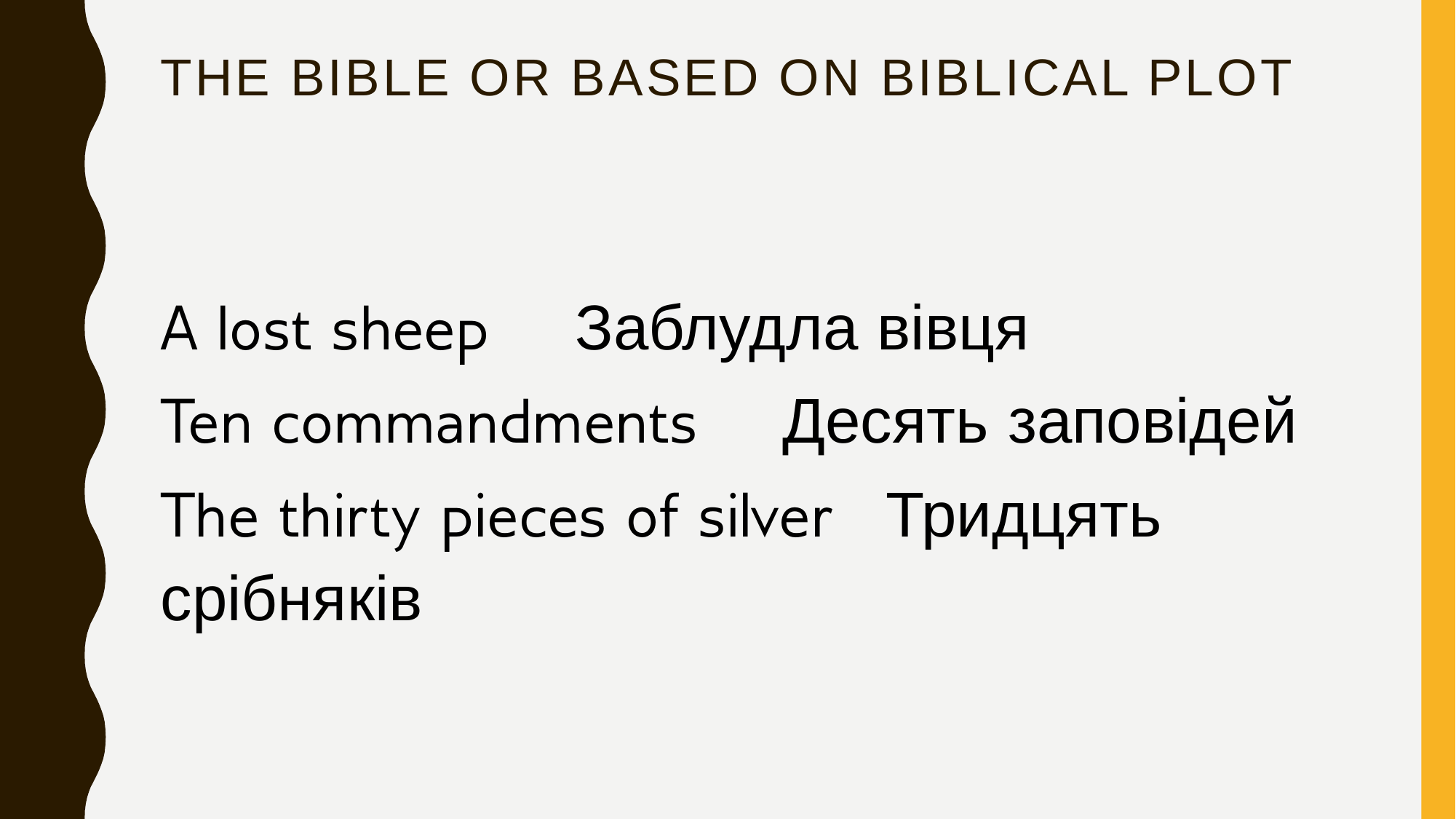

# the Bible or based on biblical plot
A lost sheep 	Заблудла вівця
Ten commandments 	Десять заповідей
The thirty pieces of silver 	Тридцять срібняків